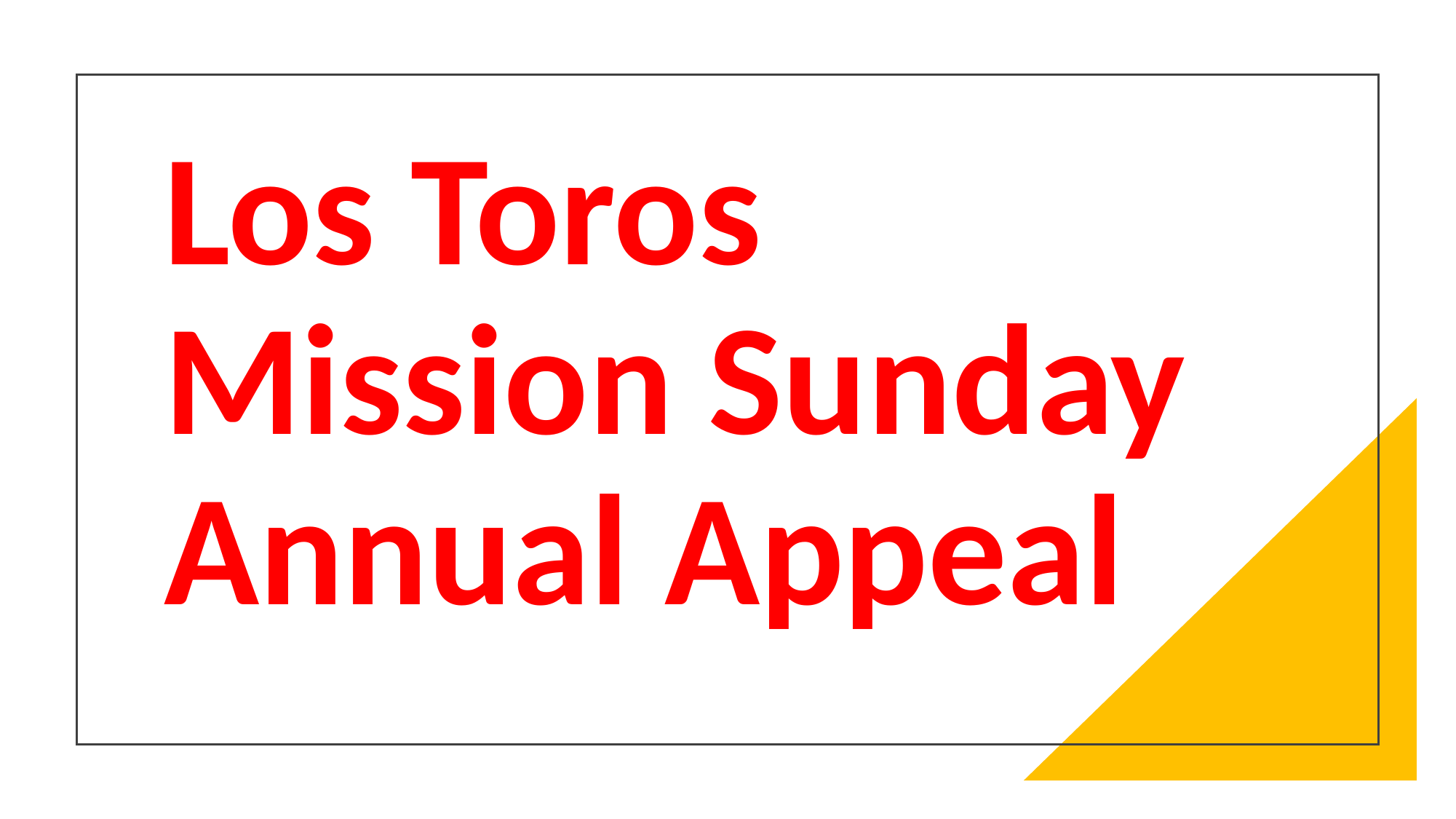

# Los Toros Mission Sunday Annual Appeal